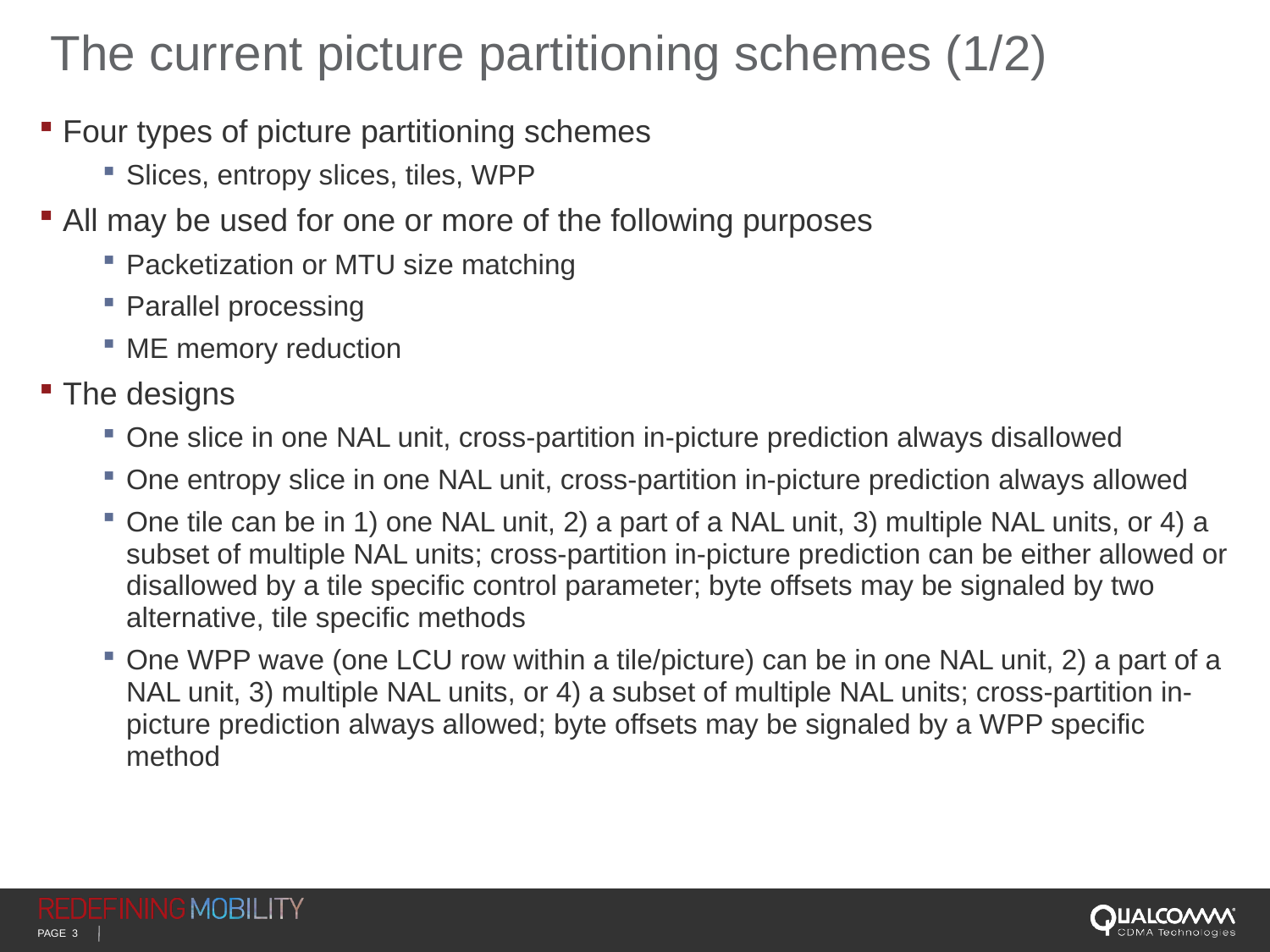

# The current picture partitioning schemes (1/2)
Four types of picture partitioning schemes
Slices, entropy slices, tiles, WPP
All may be used for one or more of the following purposes
Packetization or MTU size matching
Parallel processing
ME memory reduction
The designs
One slice in one NAL unit, cross-partition in-picture prediction always disallowed
One entropy slice in one NAL unit, cross-partition in-picture prediction always allowed
One tile can be in 1) one NAL unit, 2) a part of a NAL unit, 3) multiple NAL units, or 4) a subset of multiple NAL units; cross-partition in-picture prediction can be either allowed or disallowed by a tile specific control parameter; byte offsets may be signaled by two alternative, tile specific methods
One WPP wave (one LCU row within a tile/picture) can be in one NAL unit, 2) a part of a NAL unit, 3) multiple NAL units, or 4) a subset of multiple NAL units; cross-partition in-picture prediction always allowed; byte offsets may be signaled by a WPP specific method